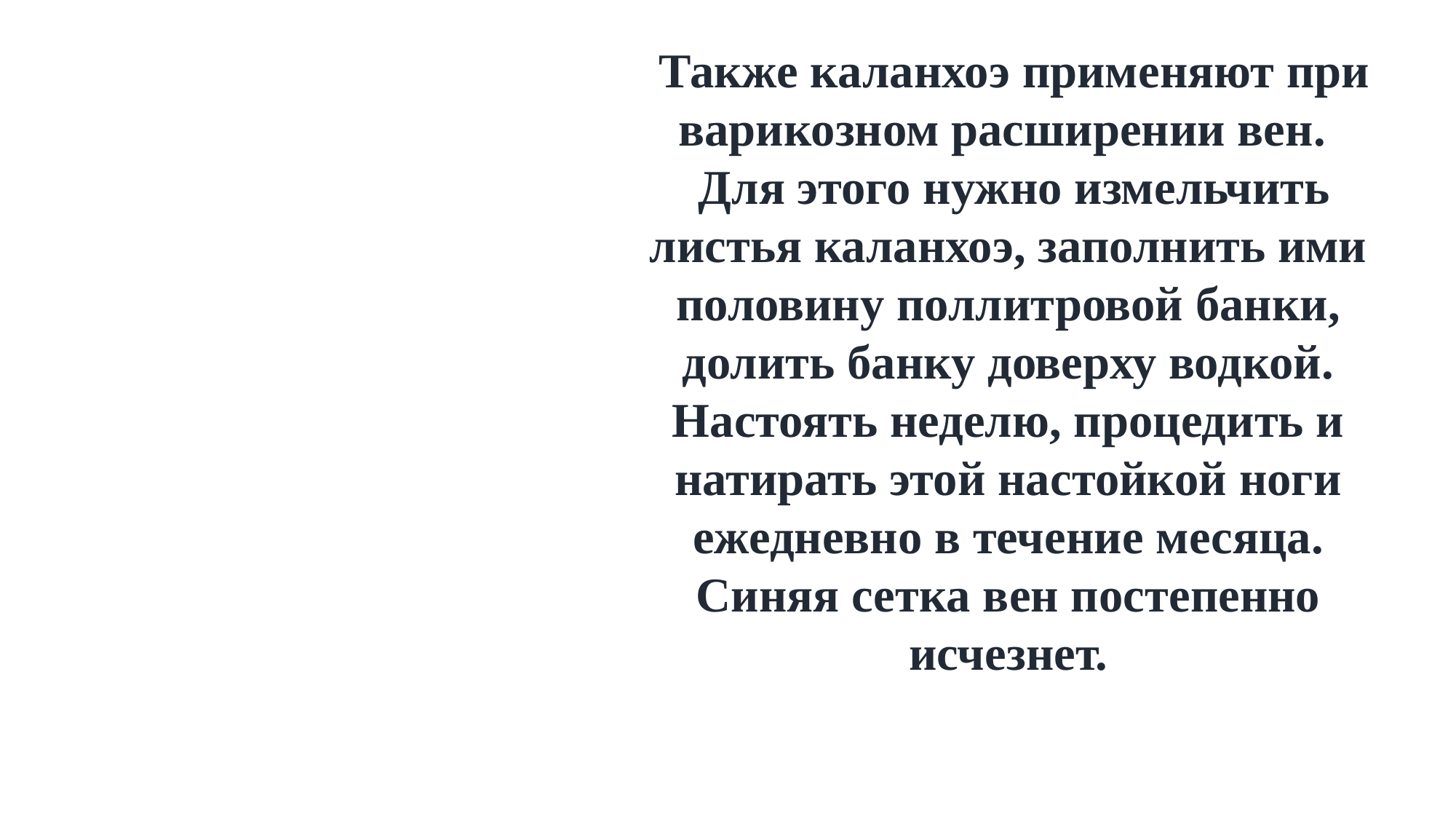

Также каланхоэ применяют при варикозном расширении вен.
 Для этого нужно измельчить листья каланхоэ, заполнить ими половину поллитровой банки, долить банку доверху водкой. Настоять неделю, процедить и натирать этой настойкой ноги ежедневно в течение месяца. Синяя сетка вен постепенно исчезнет.